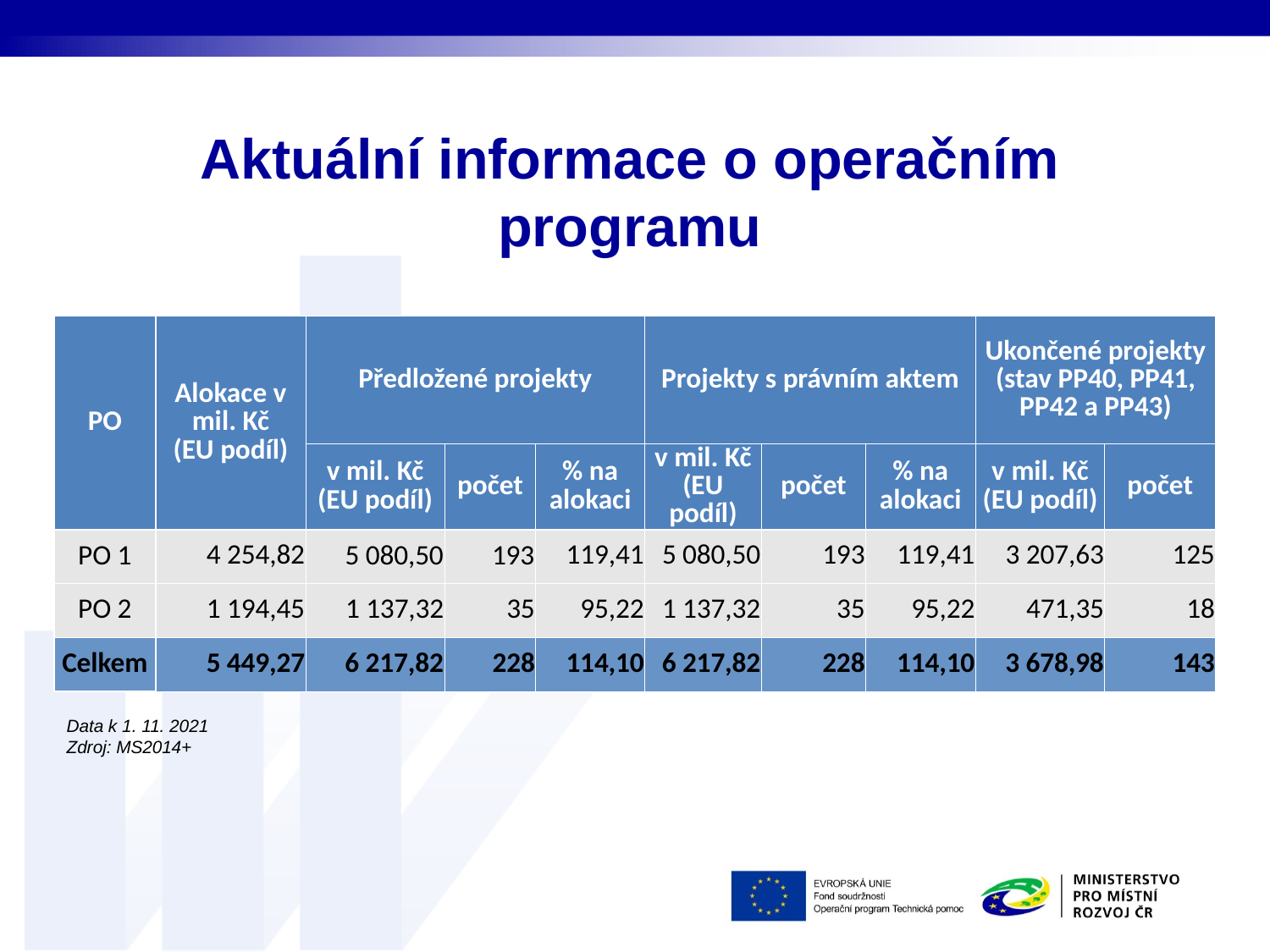

# Aktuální informace o operačním programu
| PO | Alokace v mil. Kč (EU podíl) | Předložené projekty |  |  | Projekty s právním aktem |  |  | Ukončené projekty (stav PP40, PP41, PP42 a PP43) |  |
| --- | --- | --- | --- | --- | --- | --- | --- | --- | --- |
|  |  | v mil. Kč (EU podíl) | počet | % na alokaci | v mil. Kč (EU podíl) | počet | % na alokaci | v mil. Kč (EU podíl) | počet |
| PO 1 | 4 254,82 | 5 080,50 | 193 | 119,41 | 5 080,50 | 193 | 119,41 | 3 207,63 | 125 |
| PO 2 | 1 194,45 | 1 137,32 | 35 | 95,22 | 1 137,32 | 35 | 95,22 | 471,35 | 18 |
| Celkem | 5 449,27 | 6 217,82 | 228 | 114,10 | 6 217,82 | 228 | 114,10 | 3 678,98 | 143 |
Data k 1. 11. 2021
Zdroj: MS2014+